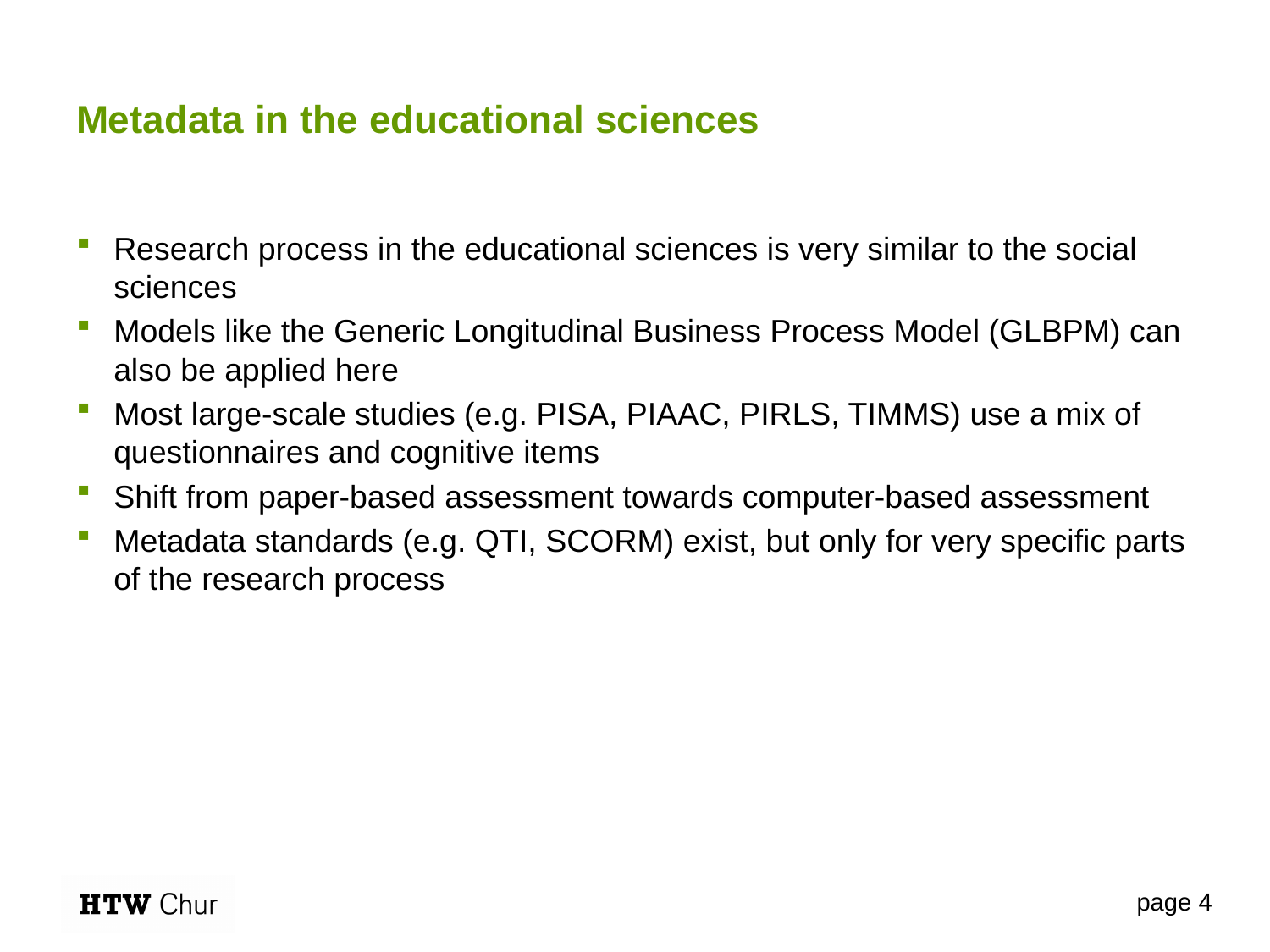

# Metadata in the educational sciences
Research process in the educational sciences is very similar to the social sciences
Models like the Generic Longitudinal Business Process Model (GLBPM) can also be applied here
Most large-scale studies (e.g. PISA, PIAAC, PIRLS, TIMMS) use a mix of questionnaires and cognitive items
Shift from paper-based assessment towards computer-based assessment
Metadata standards (e.g. QTI, SCORM) exist, but only for very specific parts of the research process

page 4